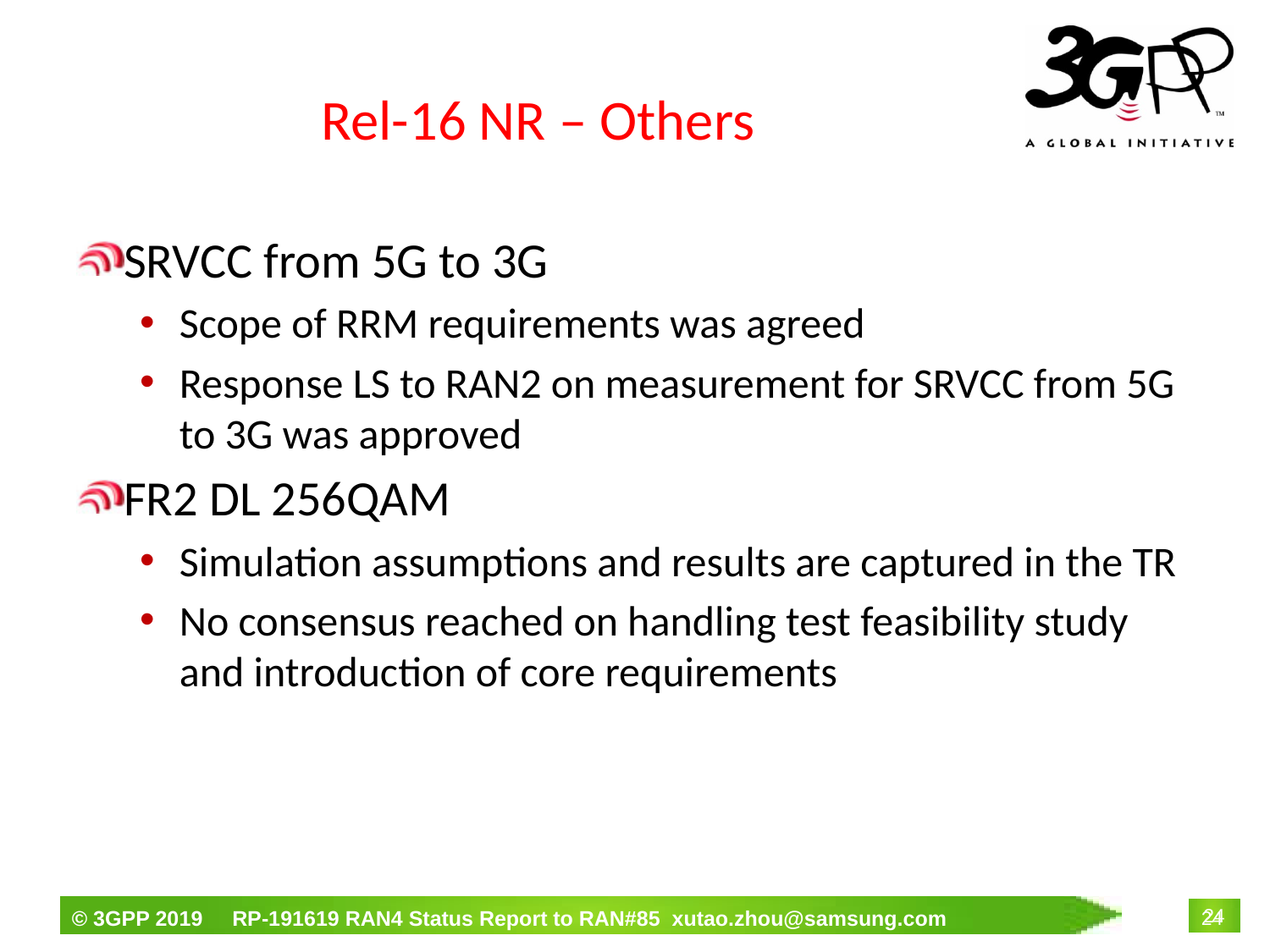

# Rel-16 NR – Others
SRVCC from 5G to 3G
Scope of RRM requirements was agreed
Response LS to RAN2 on measurement for SRVCC from 5G to 3G was approved
FR2 DL 256QAM
Simulation assumptions and results are captured in the TR
No consensus reached on handling test feasibility study and introduction of core requirements

24